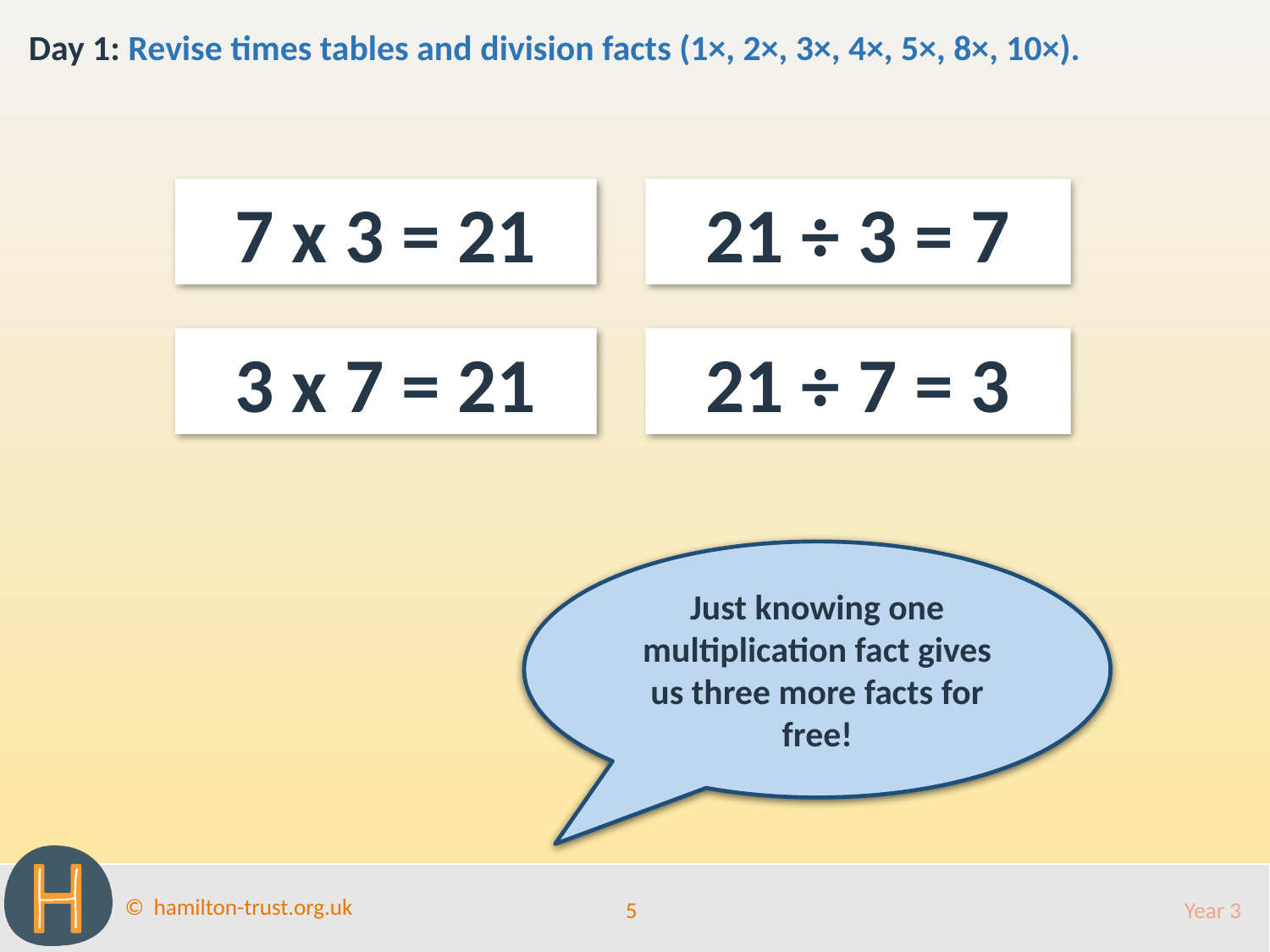

Day 1: Revise times tables and division facts (1×, 2×, 3×, 4×, 5×, 8×, 10×).
21 ÷ 3 = 7
7 x 3 = 21
3 x 7 = 21
21 ÷ 7 = 3
Just knowing one multiplication fact gives us three more facts for free!
5
Year 3